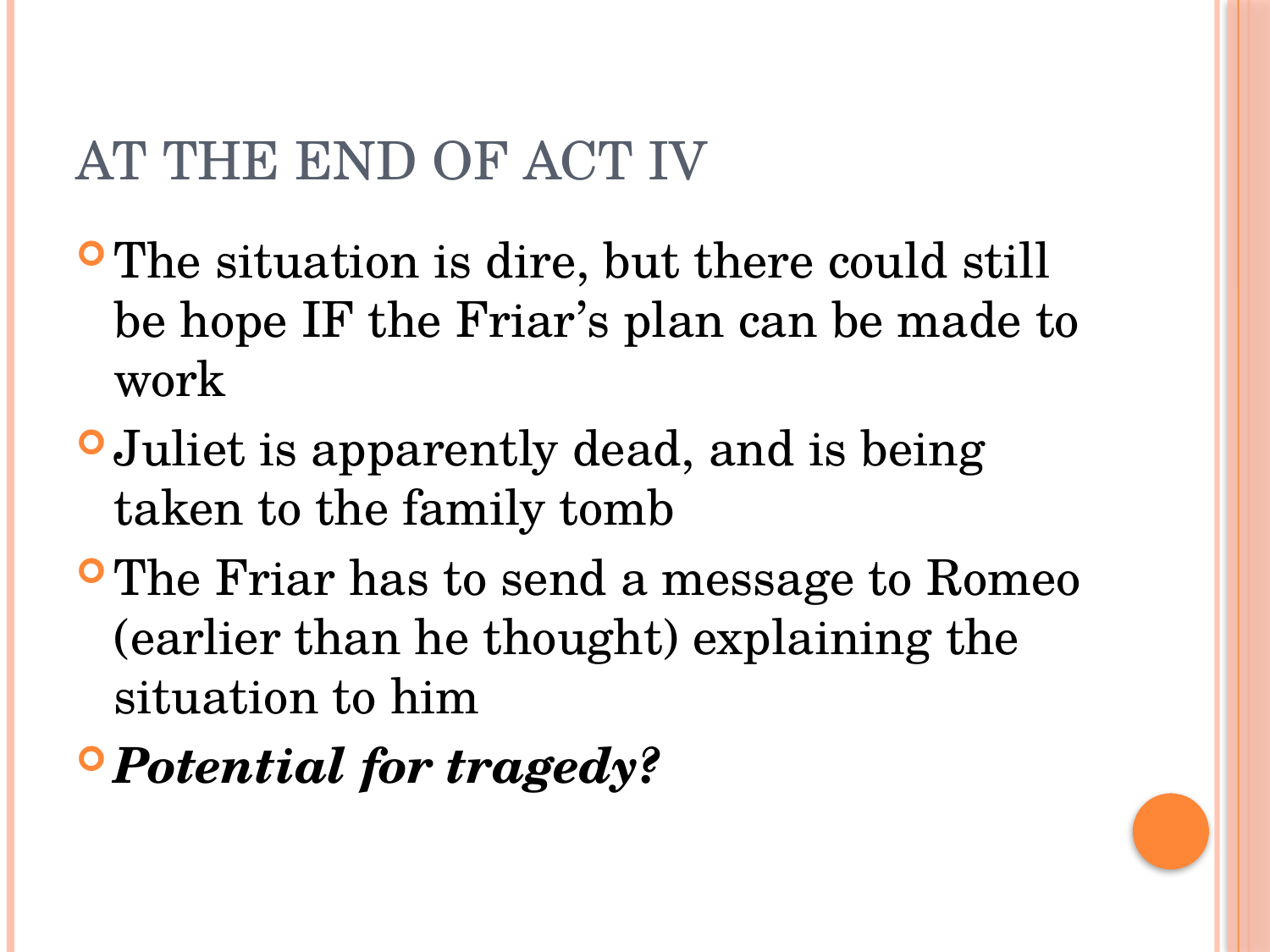

# At the end of Act IV
The situation is dire, but there could still be hope IF the Friar’s plan can be made to work
Juliet is apparently dead, and is being taken to the family tomb
The Friar has to send a message to Romeo (earlier than he thought) explaining the situation to him
Potential for tragedy?